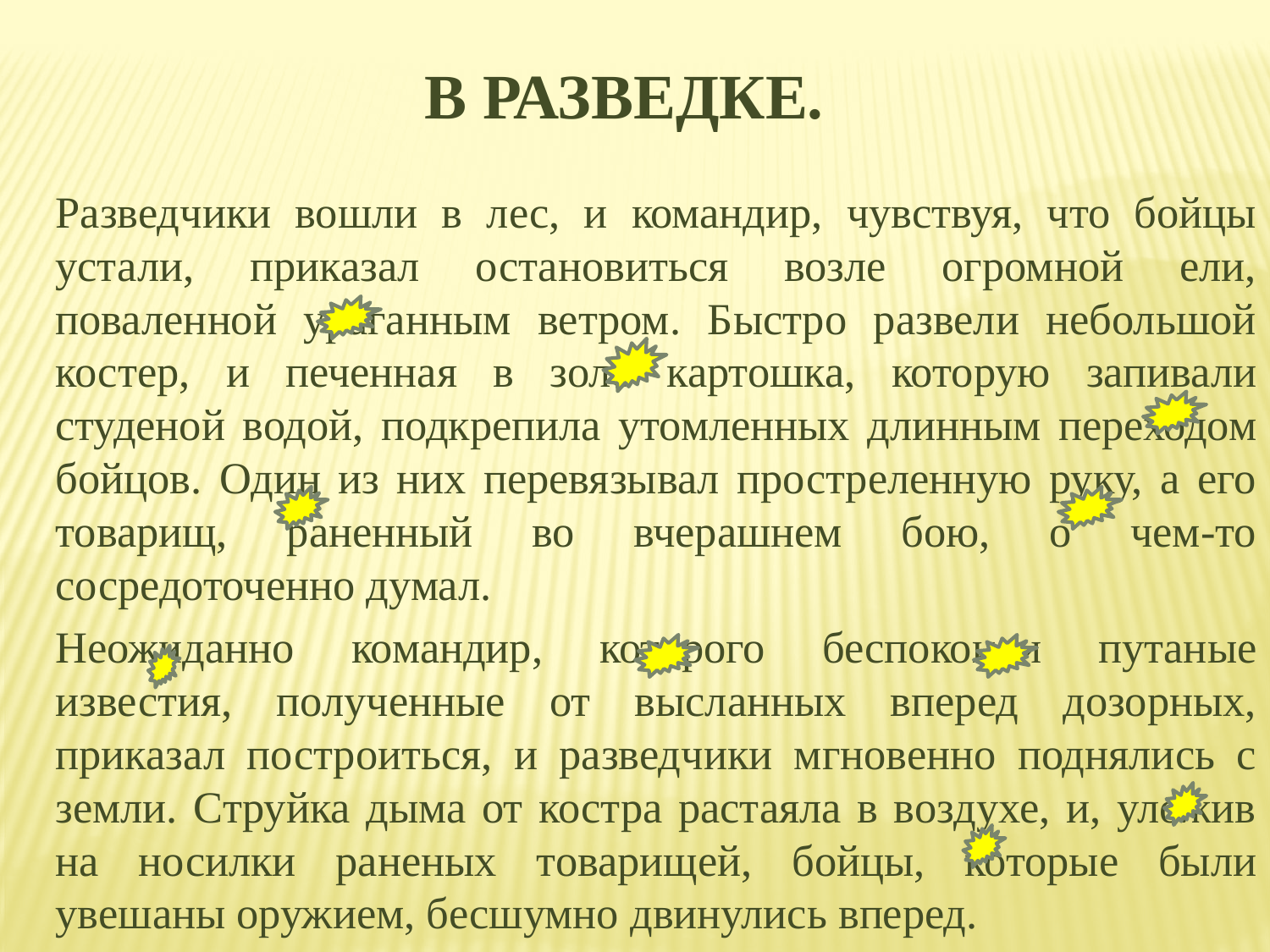

# В разведке.
		Разведчики вошли в лес, и командир, чувствуя, что бойцы устали, приказал остановиться возле огромной ели, поваленной ураганным ветром. Быстро развели небольшой костер, и печенная в золе картошка, которую запивали студеной водой, подкрепила утомленных длинным переходом бойцов. Один из них перевязывал простреленную руку, а его товарищ, раненный во вчерашнем бою, о чем-то сосредоточенно думал.
		Неожиданно командир, которого беспокоили путаные известия, полученные от высланных вперед дозорных, приказал построиться, и разведчики мгновенно поднялись с земли. Струйка дыма от костра растаяла в воздухе, и, уложив на носилки раненых товарищей, бойцы, которые были увешаны оружием, бесшумно двинулись вперед.